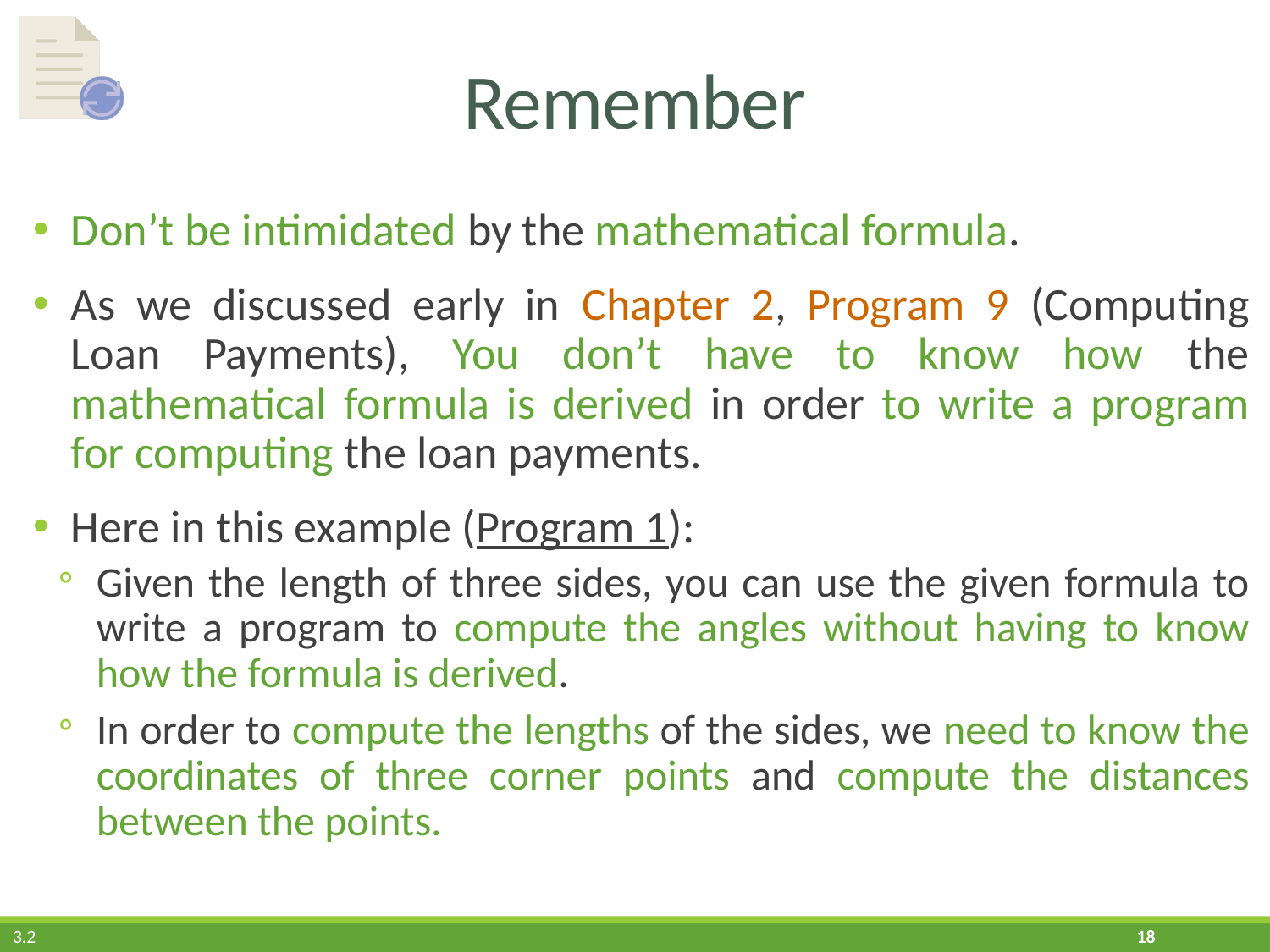

# Remember
Don’t be intimidated by the mathematical formula.
As we discussed early in Chapter 2, Program 9 (Computing Loan Payments), You don’t have to know how the mathematical formula is derived in order to write a program for computing the loan payments.
Here in this example (Program 1):
Given the length of three sides, you can use the given formula to write a program to compute the angles without having to know how the formula is derived.
In order to compute the lengths of the sides, we need to know the coordinates of three corner points and compute the distances between the points.
3.2
18